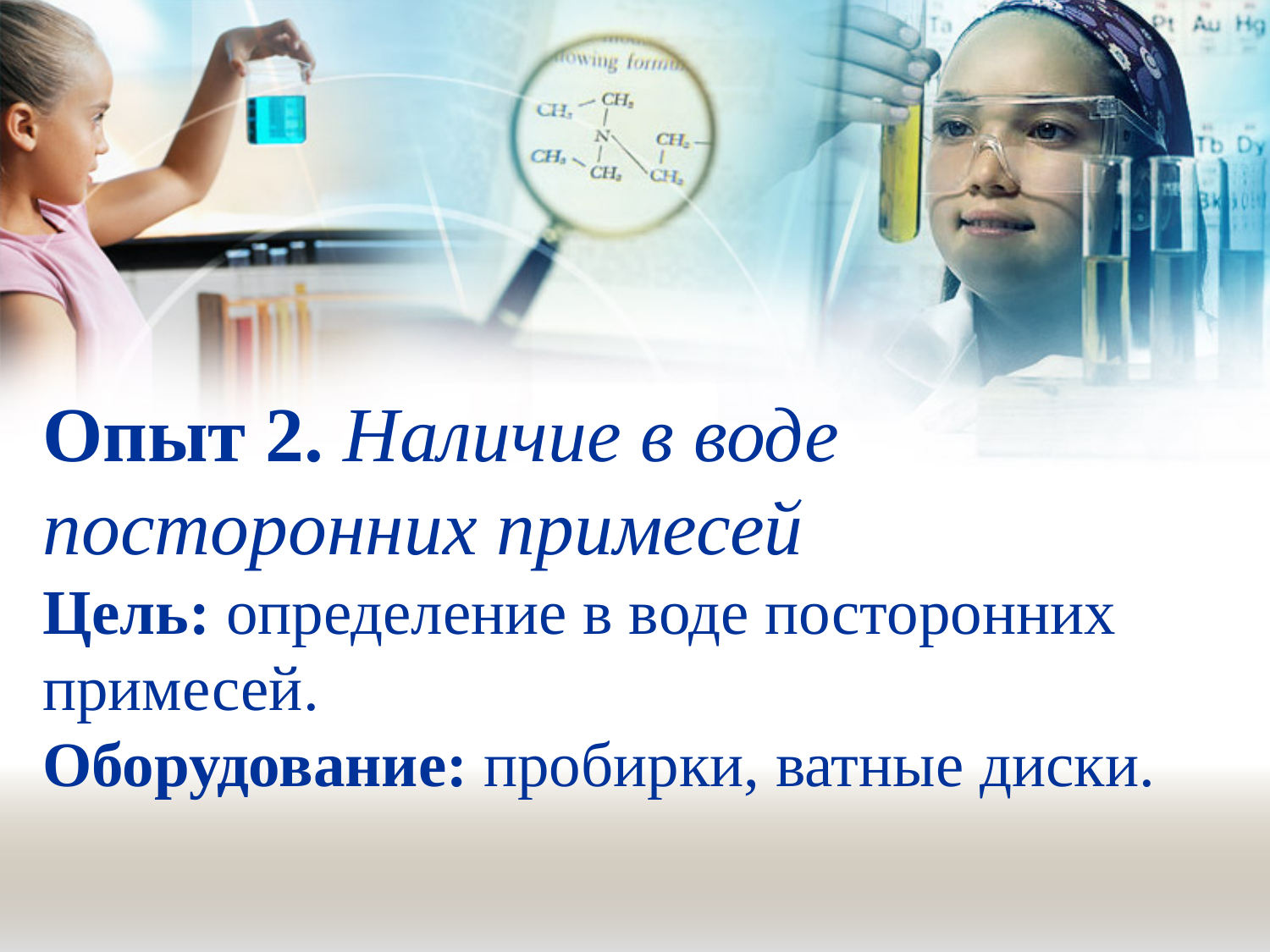

# Опыт 2. Наличие в воде посторонних примесей Цель: определение в воде посторонних примесей. Оборудование: пробирки, ватные диски.